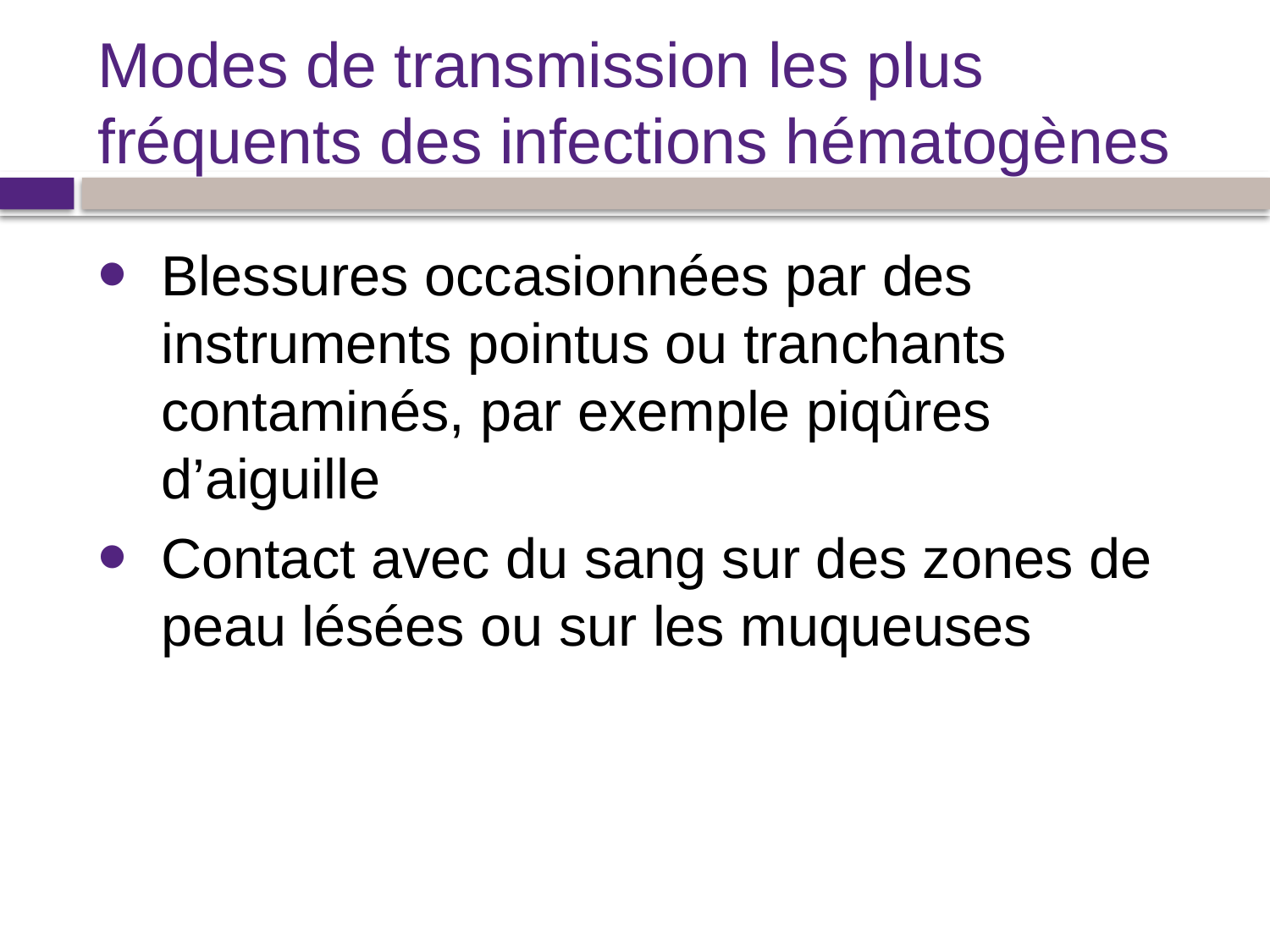

# Modes de transmission les plus fréquents des infections hématogènes
Blessures occasionnées par des instruments pointus ou tranchants contaminés, par exemple piqûres d’aiguille
Contact avec du sang sur des zones de peau lésées ou sur les muqueuses